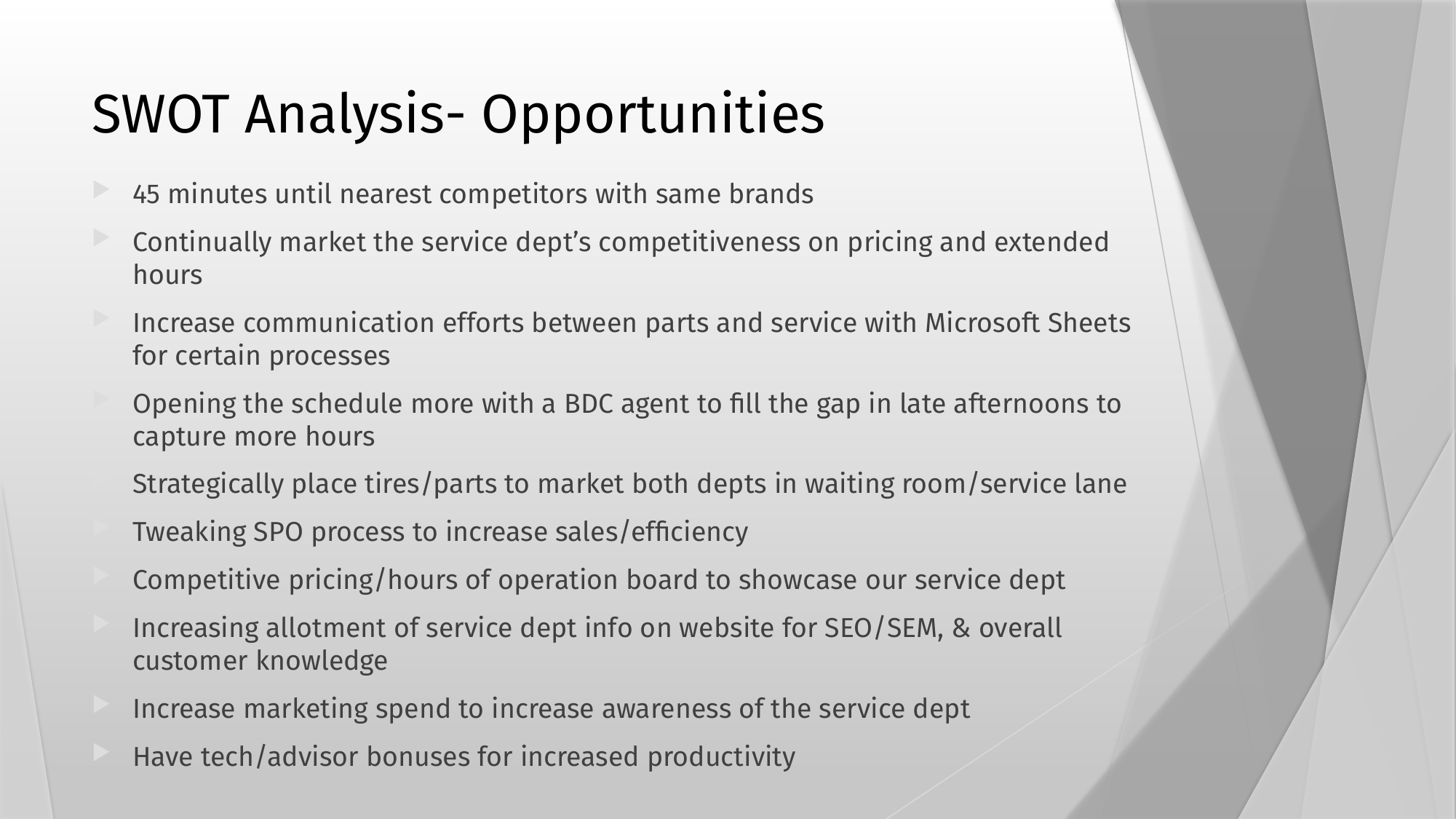

# SWOT Analysis- Opportunities
45 minutes until nearest competitors with same brands
Continually market the service dept’s competitiveness on pricing and extended hours
Increase communication efforts between parts and service with Microsoft Sheets for certain processes
Opening the schedule more with a BDC agent to fill the gap in late afternoons to capture more hours
Strategically place tires/parts to market both depts in waiting room/service lane
Tweaking SPO process to increase sales/efficiency
Competitive pricing/hours of operation board to showcase our service dept
Increasing allotment of service dept info on website for SEO/SEM, & overall customer knowledge
Increase marketing spend to increase awareness of the service dept
Have tech/advisor bonuses for increased productivity